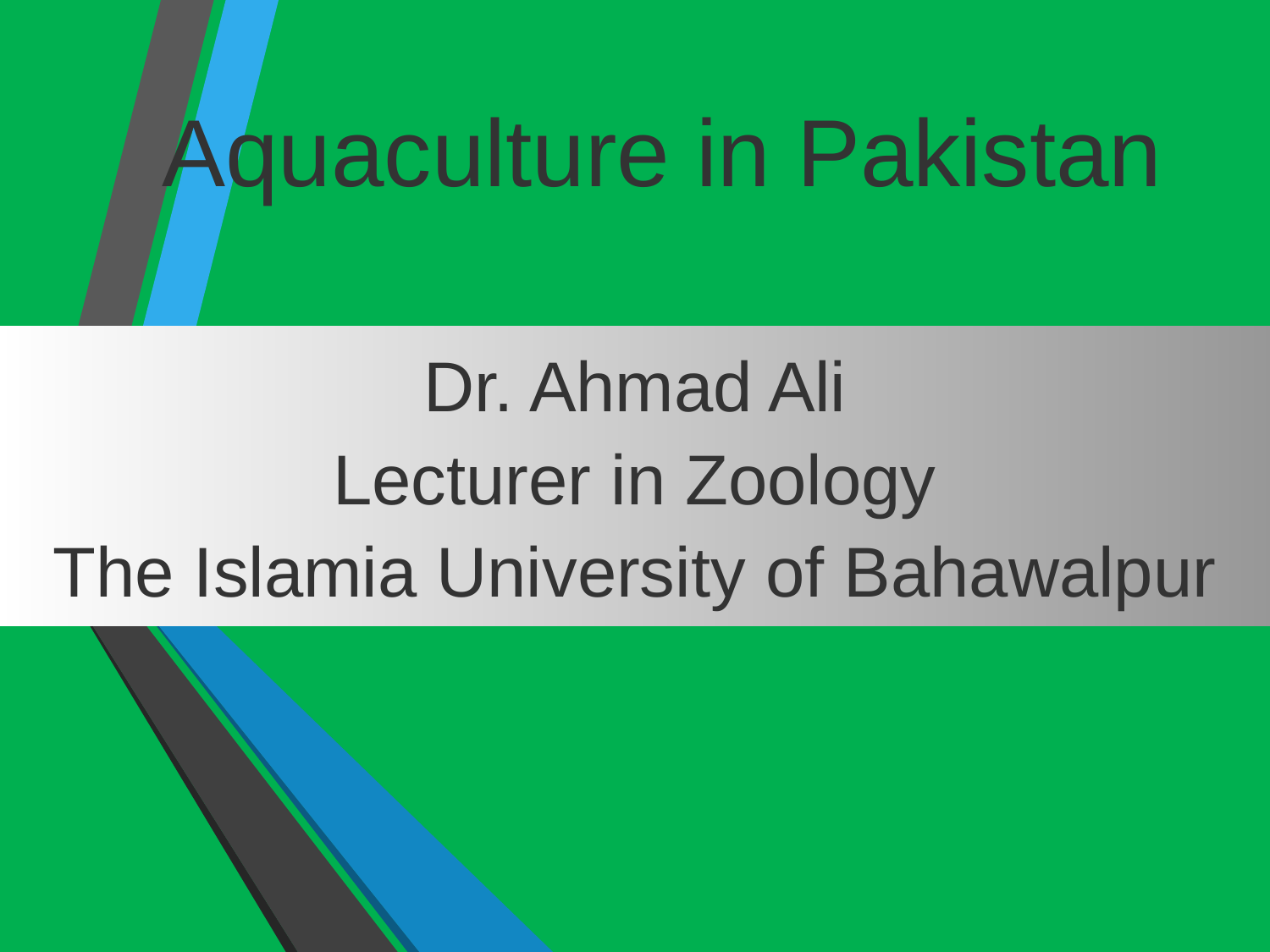

# Aquaculture in Pakistan
Dr. Ahmad Ali
Lecturer in Zoology
The Islamia University of Bahawalpur